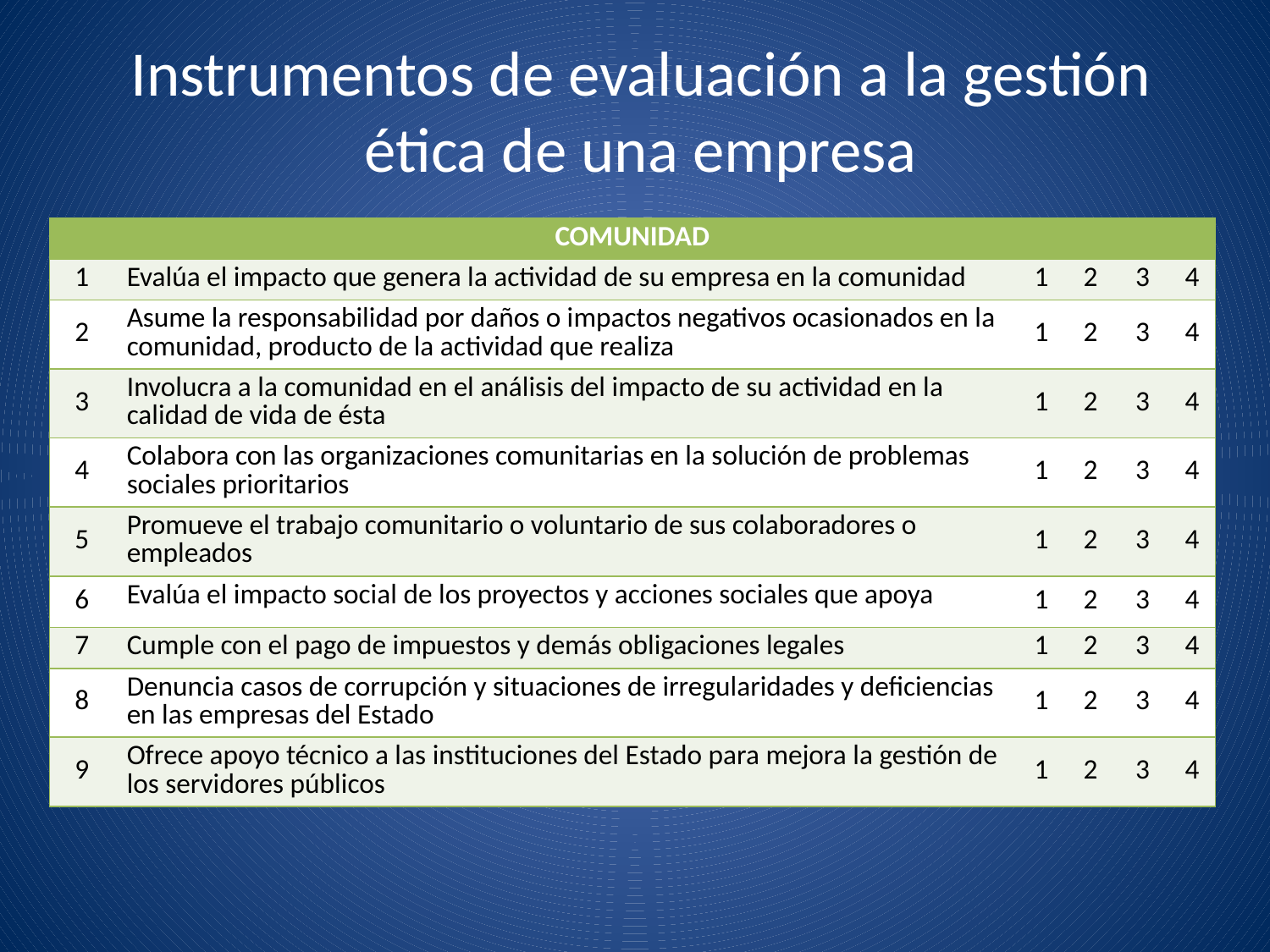

# Instrumentos de evaluación a la gestión ética de una empresa
| COMUNIDAD |  |  |  |  |  |
| --- | --- | --- | --- | --- | --- |
| 1 | Evalúa el impacto que genera la actividad de su empresa en la comunidad | 1 | 2 | 3 | 4 |
| 2 | Asume la responsabilidad por daños o impactos negativos ocasionados en la comunidad, producto de la actividad que realiza | 1 | 2 | 3 | 4 |
| 3 | Involucra a la comunidad en el análisis del impacto de su actividad en la calidad de vida de ésta | 1 | 2 | 3 | 4 |
| 4 | Colabora con las organizaciones comunitarias en la solución de problemas sociales prioritarios | 1 | 2 | 3 | 4 |
| 5 | Promueve el trabajo comunitario o voluntario de sus colaboradores o empleados | 1 | 2 | 3 | 4 |
| 6 | Evalúa el impacto social de los proyectos y acciones sociales que apoya | 1 | 2 | 3 | 4 |
| 7 | Cumple con el pago de impuestos y demás obligaciones legales | 1 | 2 | 3 | 4 |
| 8 | Denuncia casos de corrupción y situaciones de irregularidades y deficiencias en las empresas del Estado | 1 | 2 | 3 | 4 |
| 9 | Ofrece apoyo técnico a las instituciones del Estado para mejora la gestión de los servidores públicos | 1 | 2 | 3 | 4 |